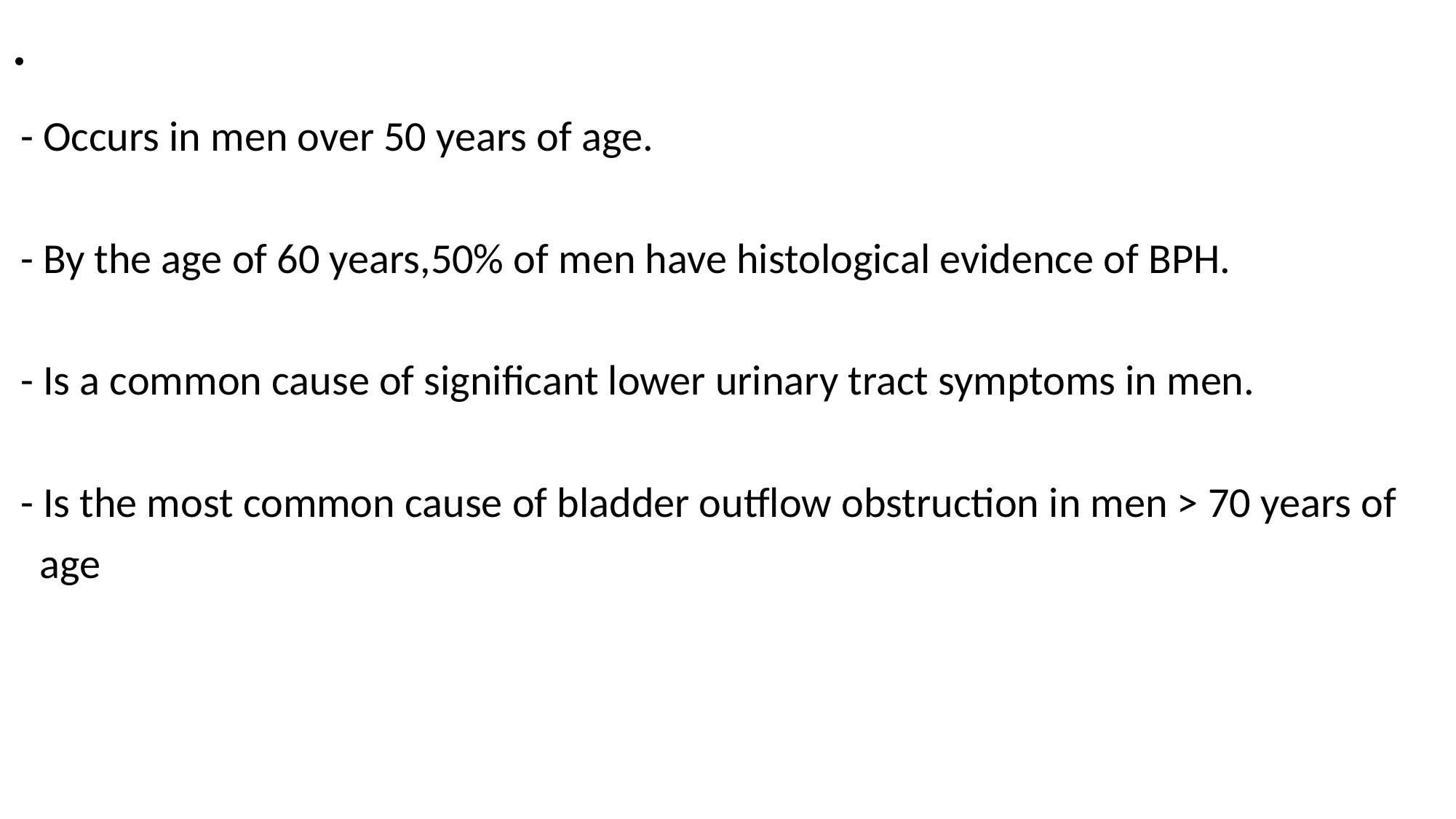

# .
 - Occurs in men over 50 years of age.

 - By the age of 60 years,50% of men have histological evidence of BPH.

 - Is a common cause of significant lower urinary tract symptoms in men.

 - Is the most common cause of bladder outflow obstruction in men > 70 years of
   age